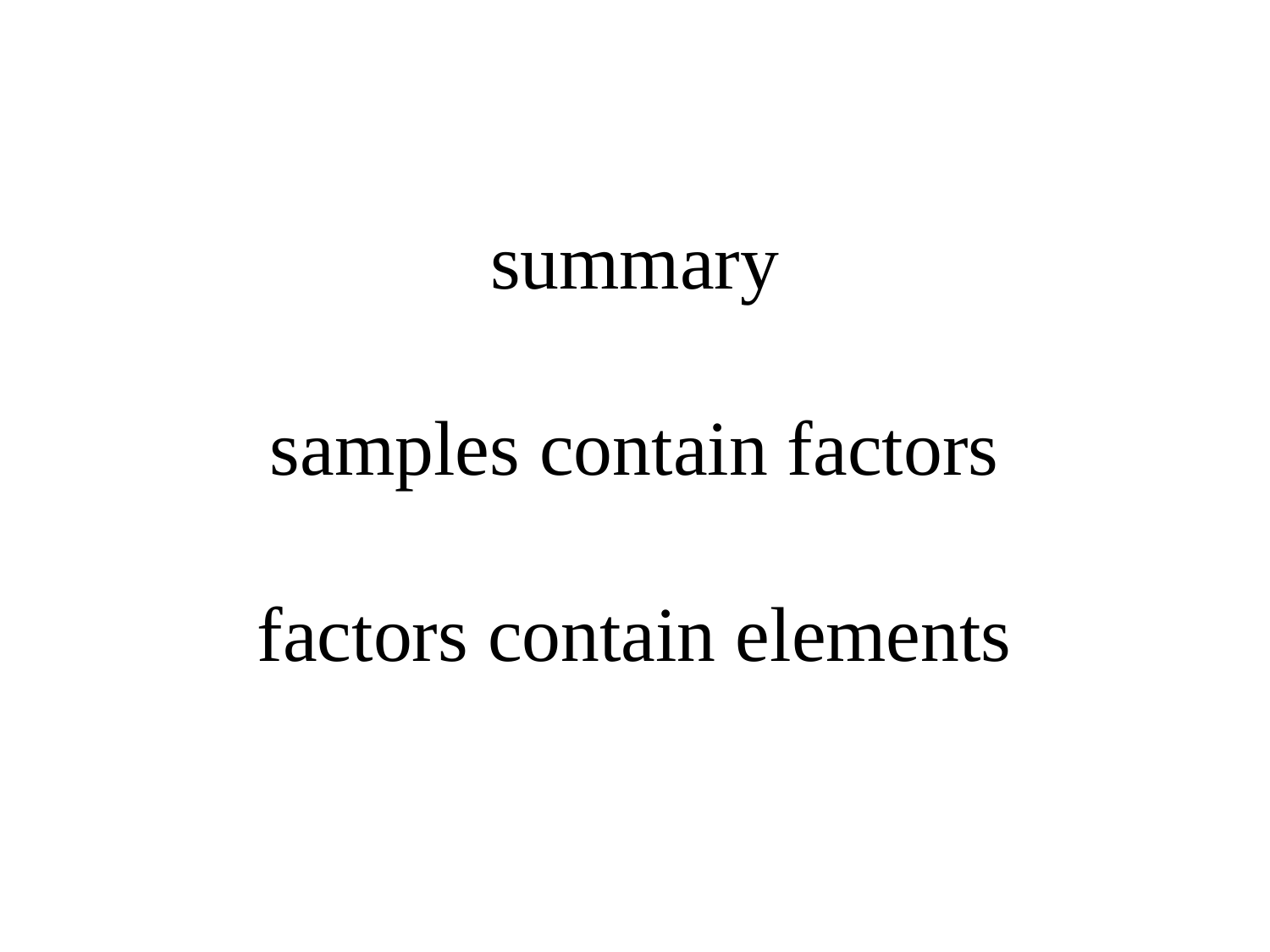

# summary samples contain factors factors contain elements